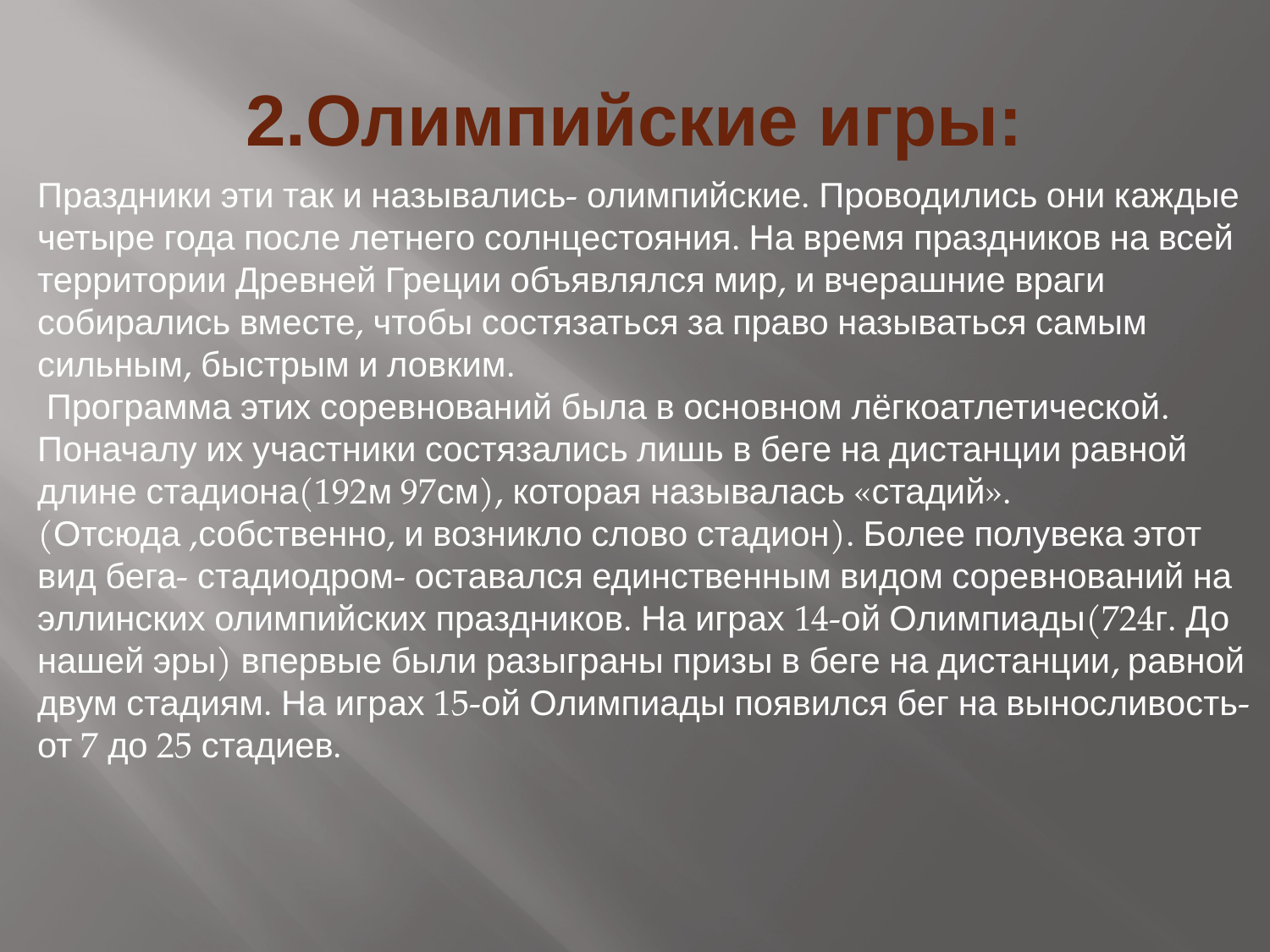

# 2.Олимпийские игры:
Праздники эти так и назывались- олимпийские. Проводились они каждые четыре года после летнего солнцестояния. На время праздников на всей территории Древней Греции объявлялся мир, и вчерашние враги собирались вместе, чтобы состязаться за право называться самым сильным, быстрым и ловким.
 Программа этих соревнований была в основном лёгкоатлетической. Поначалу их участники состязались лишь в беге на дистанции равной длине стадиона(192м 97см), которая называлась «стадий». (Отсюда ,собственно, и возникло слово стадион). Более полувека этот вид бега- стадиодром- оставался единственным видом соревнований на эллинских олимпийских праздников. На играх 14-ой Олимпиады(724г. До нашей эры) впервые были разыграны призы в беге на дистанции, равной двум стадиям. На играх 15-ой Олимпиады появился бег на выносливость- от 7 до 25 стадиев.